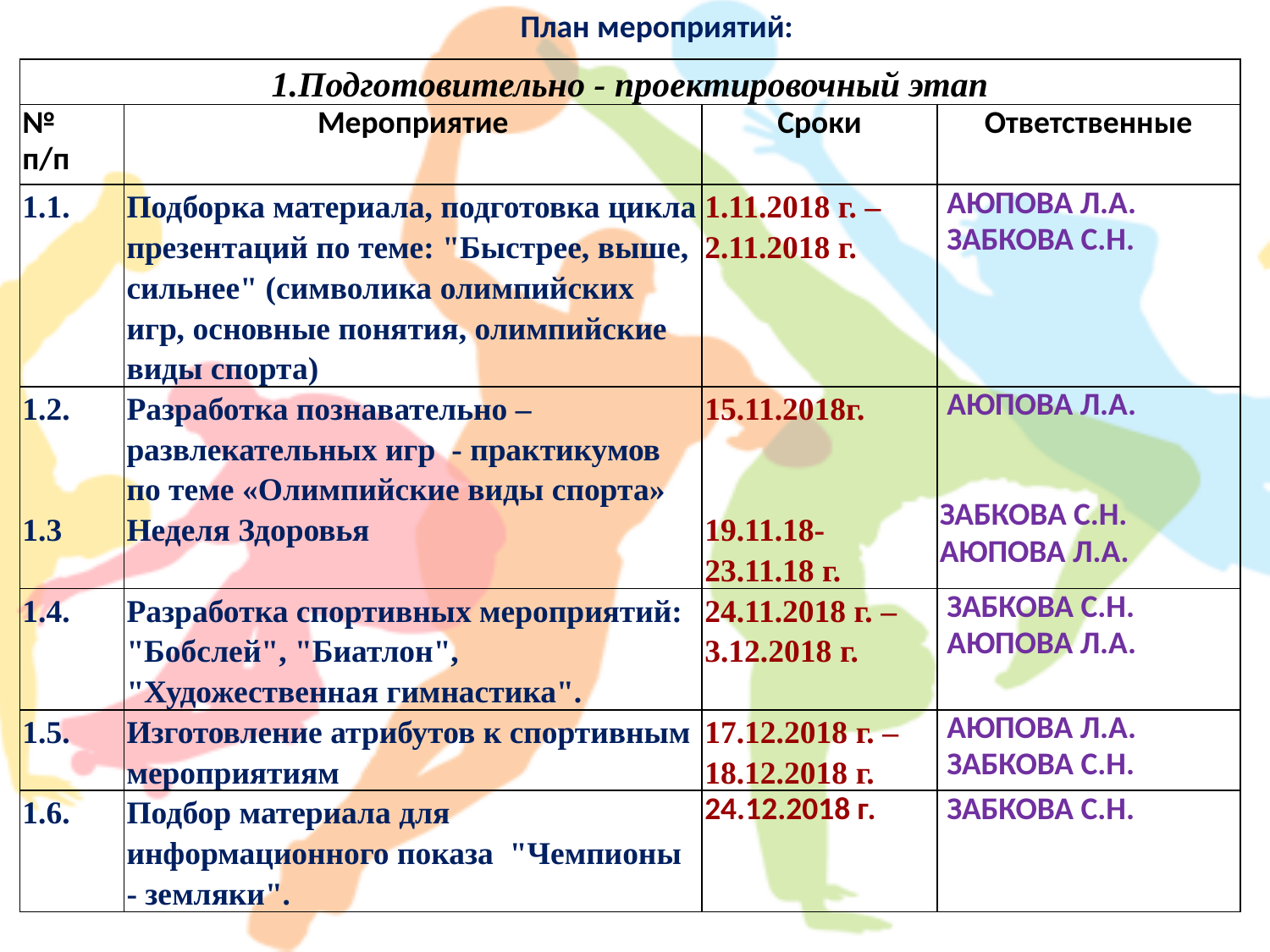

План мероприятий:
| 1.Подготовительно - проектировочный этап |  |  |  |
| --- | --- | --- | --- |
| № п/п | Мероприятие | Сроки | Ответственные |
| 1.1. | Подборка материала, подготовка цикла презентаций по теме: "Быстрее, выше, сильнее" (символика олимпийских игр, основные понятия, олимпийские виды спорта) | 1.11.2018 г. – 2.11.2018 г. | АЮПОВА Л.А. ЗАБКОВА С.Н. |
| 1.2. 1.3 | Разработка познавательно – развлекательных игр - практикумов по теме «Олимпийские виды спорта» Неделя Здоровья | 15.11.2018г. 19.11.18- 23.11.18 г. | АЮПОВА Л.А. ЗАБКОВА С.Н. АЮПОВА Л.А. |
| 1.4. | Разработка спортивных мероприятий: "Бобслей", "Биатлон", "Художественная гимнастика". | 24.11.2018 г. – 3.12.2018 г. | ЗАБКОВА С.Н. АЮПОВА Л.А. |
| 1.5. | Изготовление атрибутов к спортивным мероприятиям | 17.12.2018 г. – 18.12.2018 г. | АЮПОВА Л.А. ЗАБКОВА С.Н. |
| 1.6. | Подбор материала для информационного показа "Чемпионы - земляки". | 24.12.2018 г. | ЗАБКОВА С.Н. |